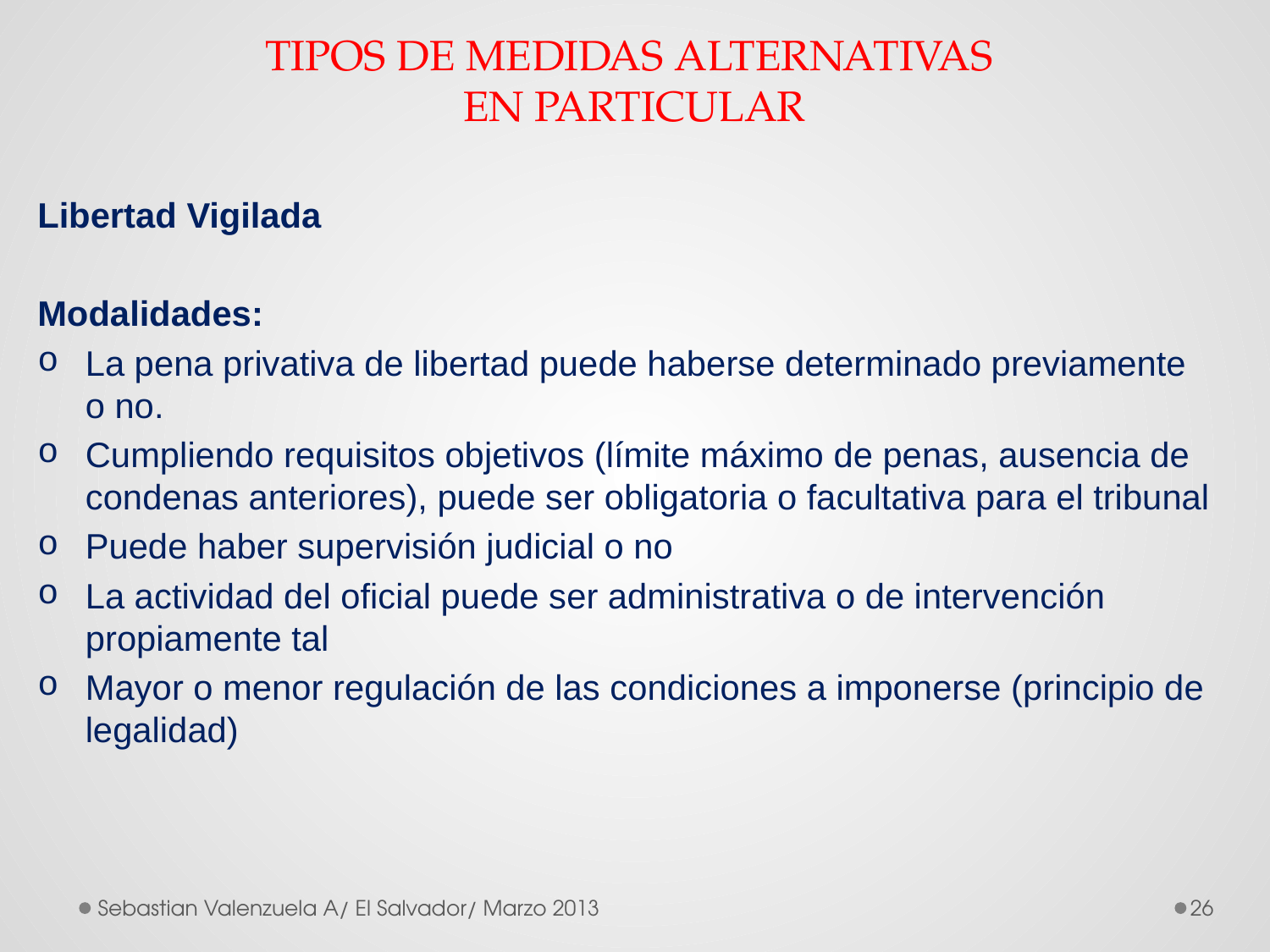

# TIPOS DE MEDIDAS ALTERNATIVAS EN PARTICULAR
Libertad Vigilada

Modalidades:
La pena privativa de libertad puede haberse determinado previamente o no.
Cumpliendo requisitos objetivos (límite máximo de penas, ausencia de condenas anteriores), puede ser obligatoria o facultativa para el tribunal
Puede haber supervisión judicial o no
La actividad del oficial puede ser administrativa o de intervención propiamente tal
Mayor o menor regulación de las condiciones a imponerse (principio de legalidad)

Sebastian Valenzuela A/ El Salvador/ Marzo 2013
26